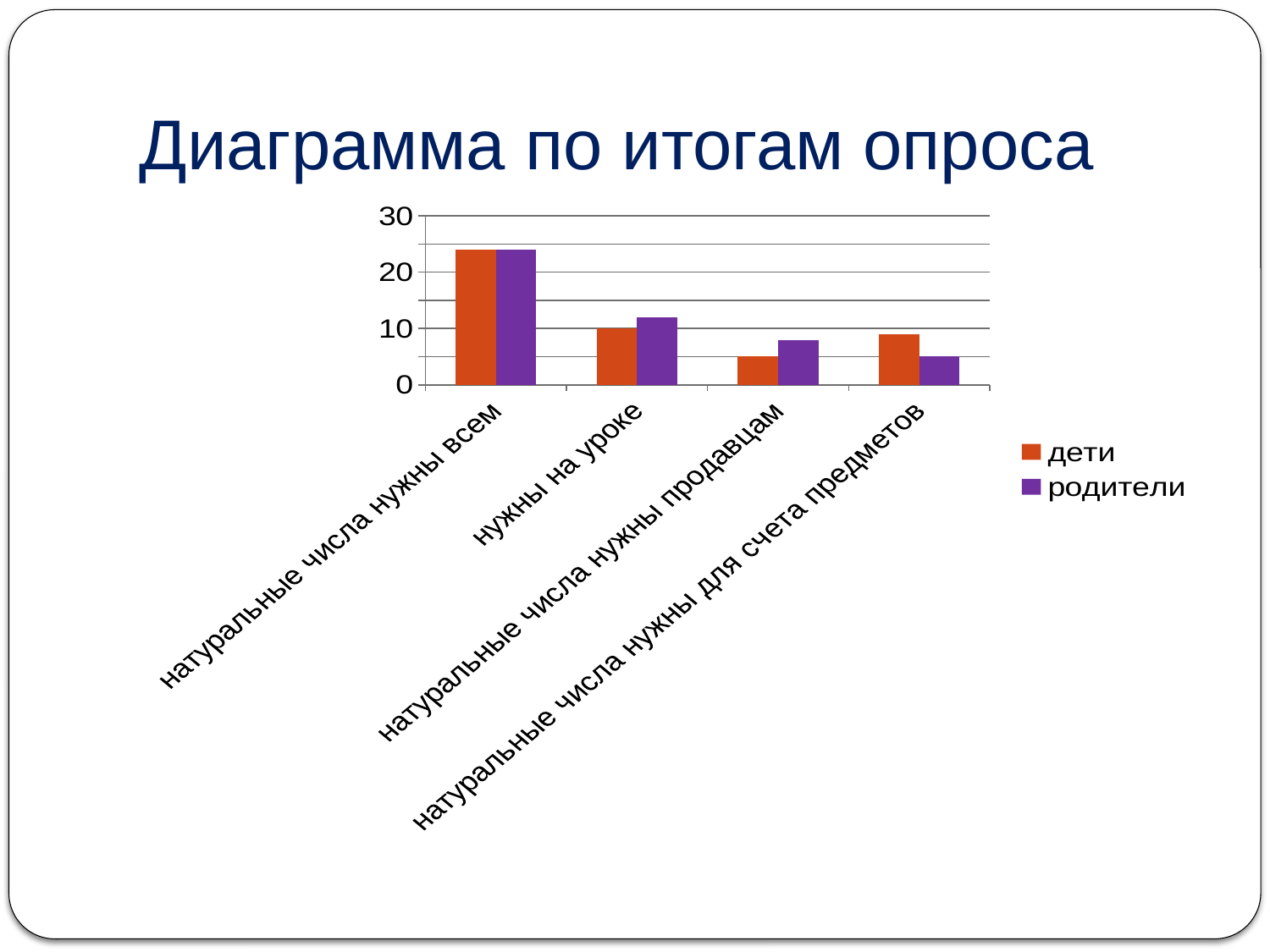

# Диаграмма по итогам опроса

### Chart

| Category | дети  | родители |
|---|---|---|
| натуральные числа нужны всем | 24.0 | 24.0 |
| нужны на уроке | 10.0 | 12.0 |
| натуральные числа нужны продавцам | 5.0 | 8.0 |
| натуральные числа нужны для счета предметов | 9.0 | 5.0 |